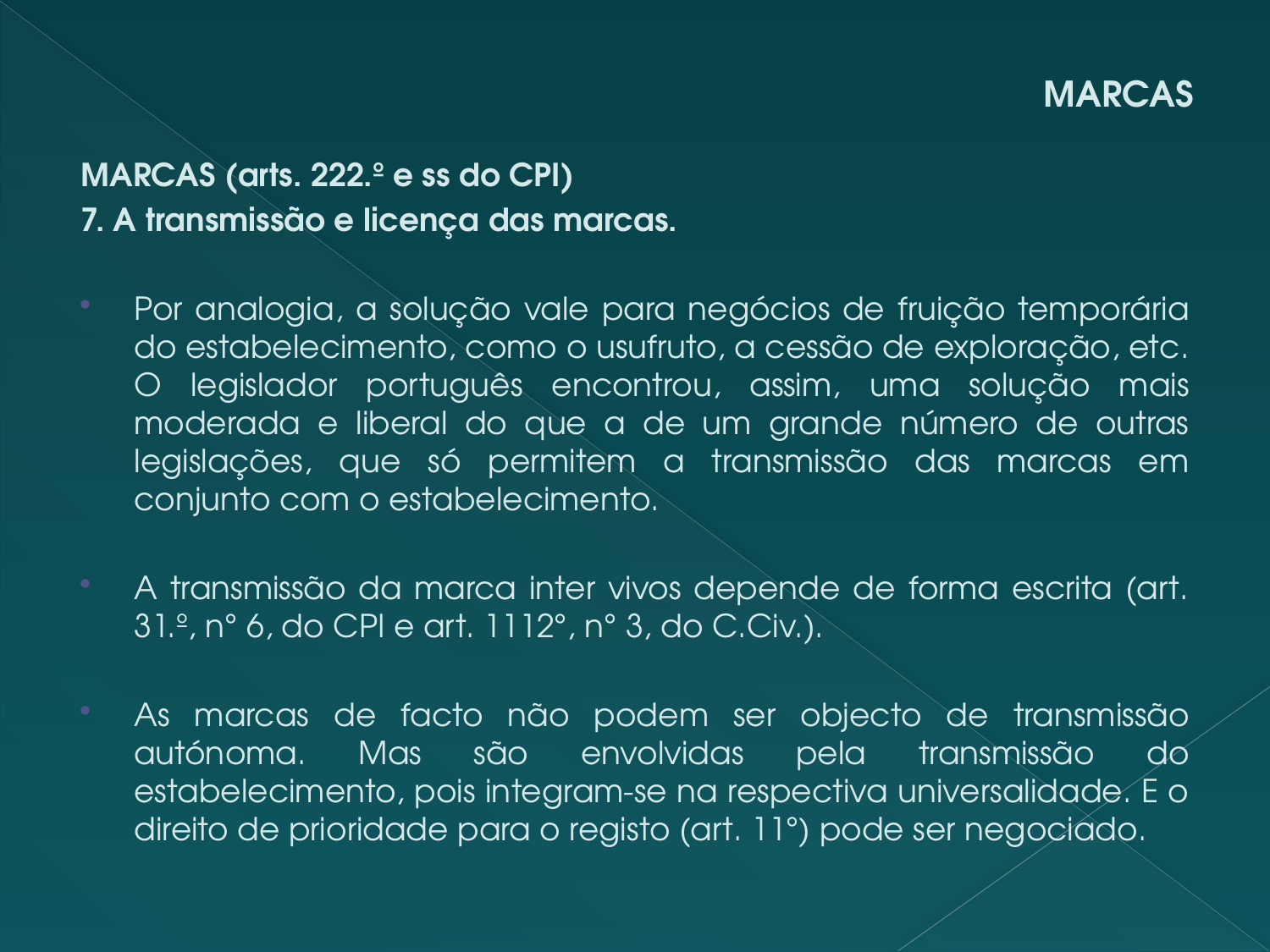

# MARCAS
MARCAS (arts. 222.º e ss do CPI)
7. A transmissão e licença das marcas.

Por analogia, a solução vale para negócios de fruição temporária do estabelecimento, como o usufruto, a cessão de exploração, etc. O legislador português encontrou, assim, uma solução mais moderada e liberal do que a de um grande número de outras legislações, que só permitem a transmissão das marcas em conjunto com o estabelecimento.

A transmissão da marca inter vivos depende de forma escrita (art. 31.º, n° 6, do CPI e art. 1112°, n° 3, do C.Civ.).

As marcas de facto não podem ser objecto de transmissão autónoma. Mas são envolvidas pela transmissão do estabelecimento, pois integram-se na respectiva universalidade. E o direito de prioridade para o registo (art. 11°) pode ser negociado.